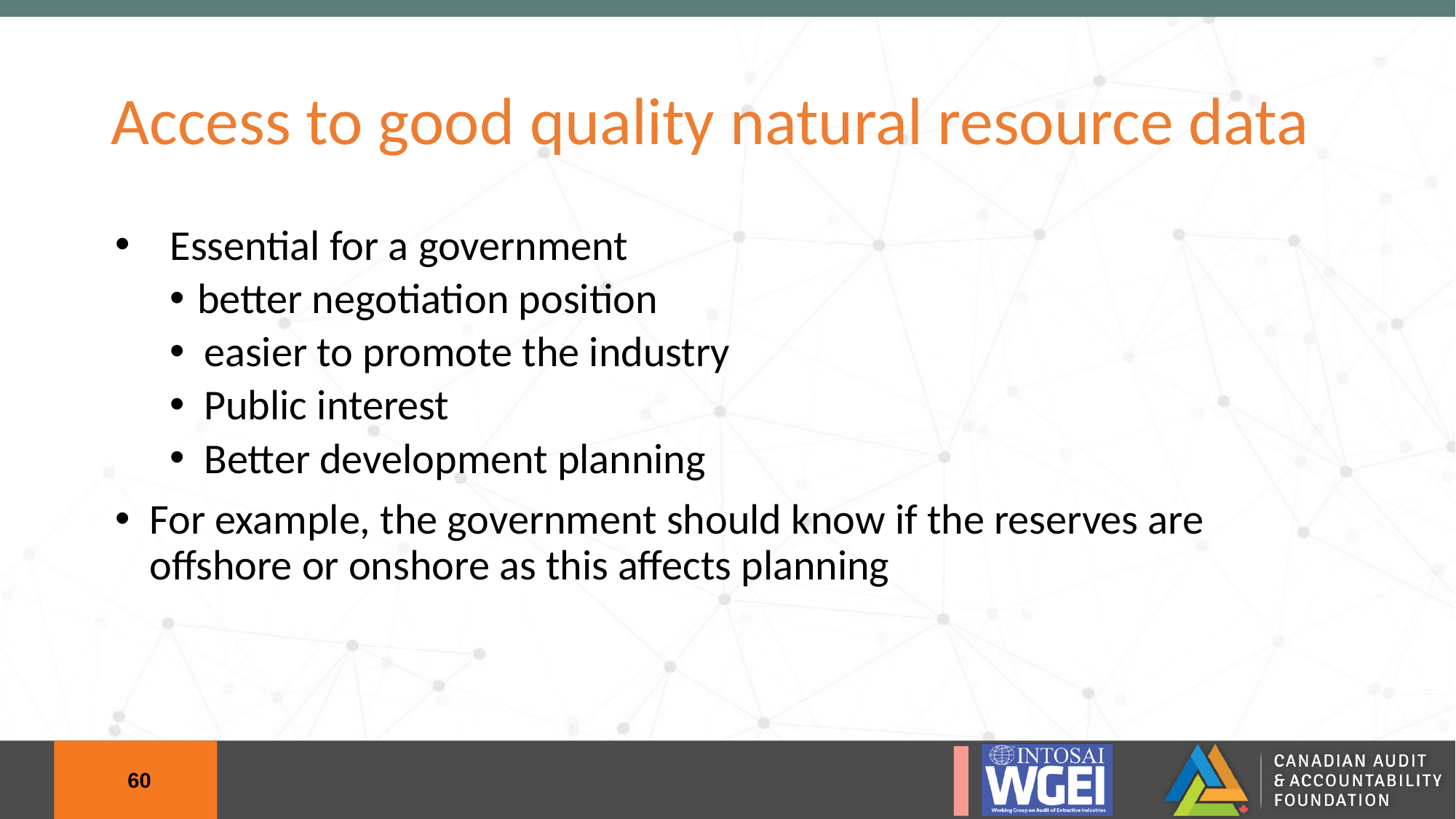

# Access to good quality natural resource data
Essential for a government
better negotiation position
easier to promote the industry
Public interest
Better development planning
For example, the government should know if the reserves are offshore or onshore as this affects planning